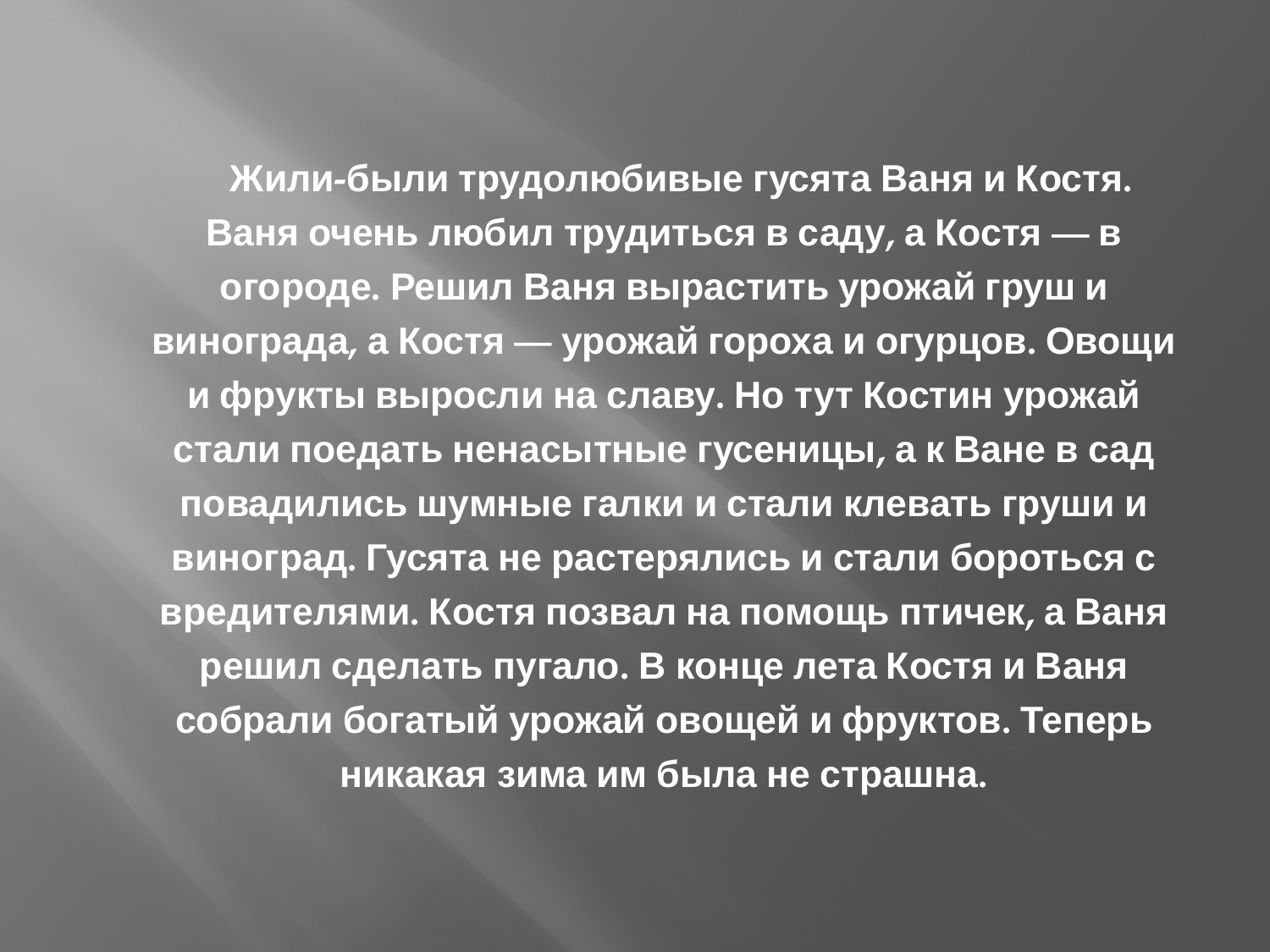

Жили-были трудолюбивые гусята Ваня и Костя. Ваня очень любил трудиться в саду, а Костя — в огороде. Решил Ваня вырастить урожай груш и винограда, а Костя — урожай гороха и огурцов. Овощи и фрукты выросли на славу. Но тут Костин урожай стали поедать ненасытные гусеницы, а к Ване в сад повадились шумные галки и стали клевать груши и виноград. Гусята не растерялись и стали бороться с вредителями. Костя позвал на помощь птичек, а Ваня решил сделать пугало. В конце лета Костя и Ваня собрали богатый урожай овощей и фруктов. Теперь никакая зима им была не страшна.